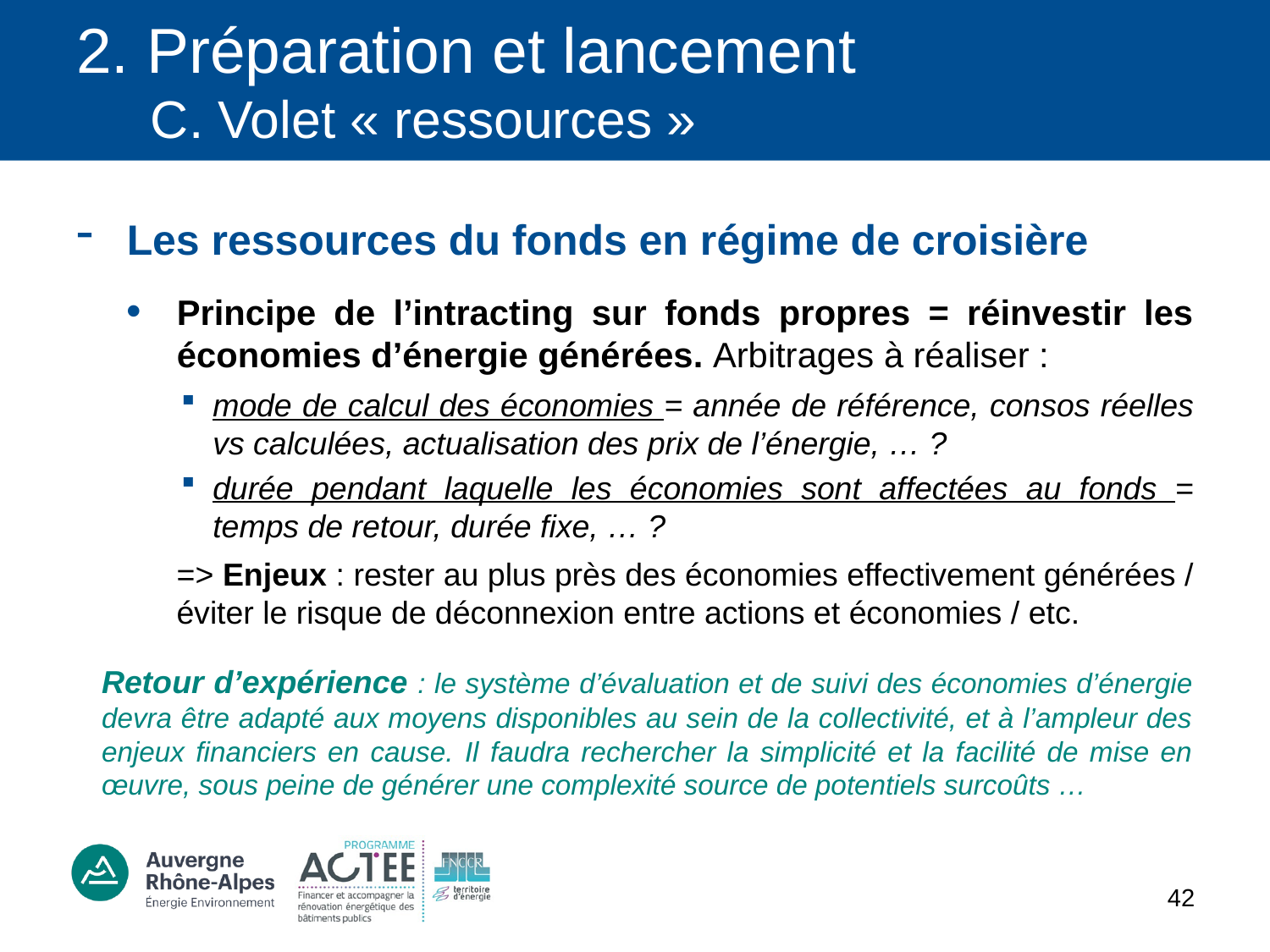

# 2. Préparation et lancement C. Volet « ressources »
Les ressources du fonds en régime de croisière

Principe de l’intracting sur fonds propres = réinvestir les économies d’énergie générées. Arbitrages à réaliser :
mode de calcul des économies = année de référence, consos réelles vs calculées, actualisation des prix de l’énergie, … ?
durée pendant laquelle les économies sont affectées au fonds = temps de retour, durée fixe, … ?
=> Enjeux : rester au plus près des économies effectivement générées / éviter le risque de déconnexion entre actions et économies / etc.

Retour d’expérience : le système d’évaluation et de suivi des économies d’énergie devra être adapté aux moyens disponibles au sein de la collectivité, et à l’ampleur des enjeux financiers en cause. Il faudra rechercher la simplicité et la facilité de mise en œuvre, sous peine de générer une complexité source de potentiels surcoûts …